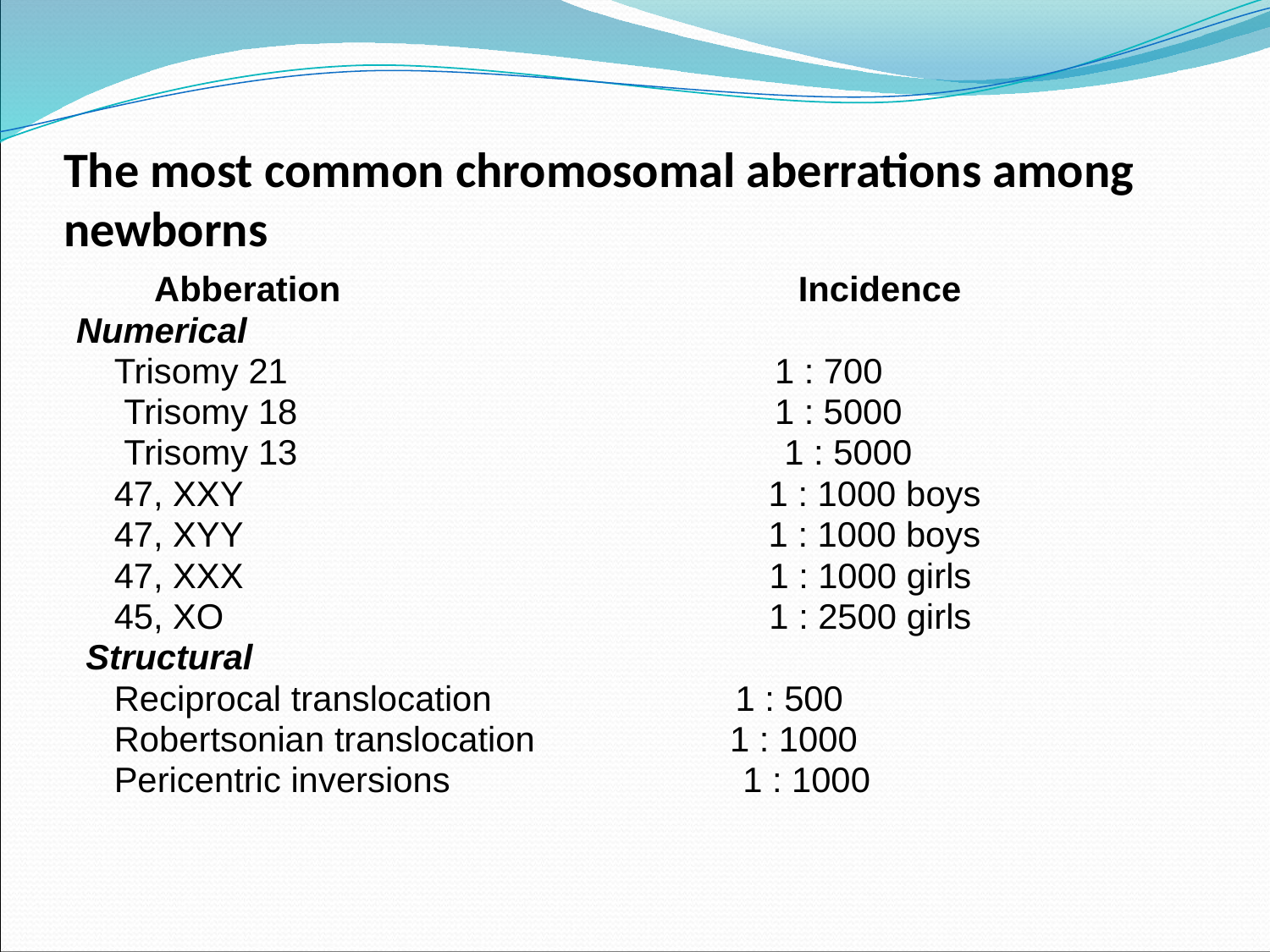

# The most common chromosomal aberrations among newborns
        Abberation                                               Incidence
Numerical
	Trisomy 21                                                  1 : 700
	 Trisomy 18                                                 1 : 5000
	 Trisomy 13                                                  1 : 5000
	47, XXY                                                      1 : 1000 boys
	47, XYY                                                      1 : 1000 boys
	47, XXX                                                      1 : 1000 girls
	45, XО                                                        1 : 2500 girls
 Structural
	Reciprocal translocation                         1 : 500
	Robertsonian translocation                    1 : 1000
	Pericentric inversions                              1 : 1000